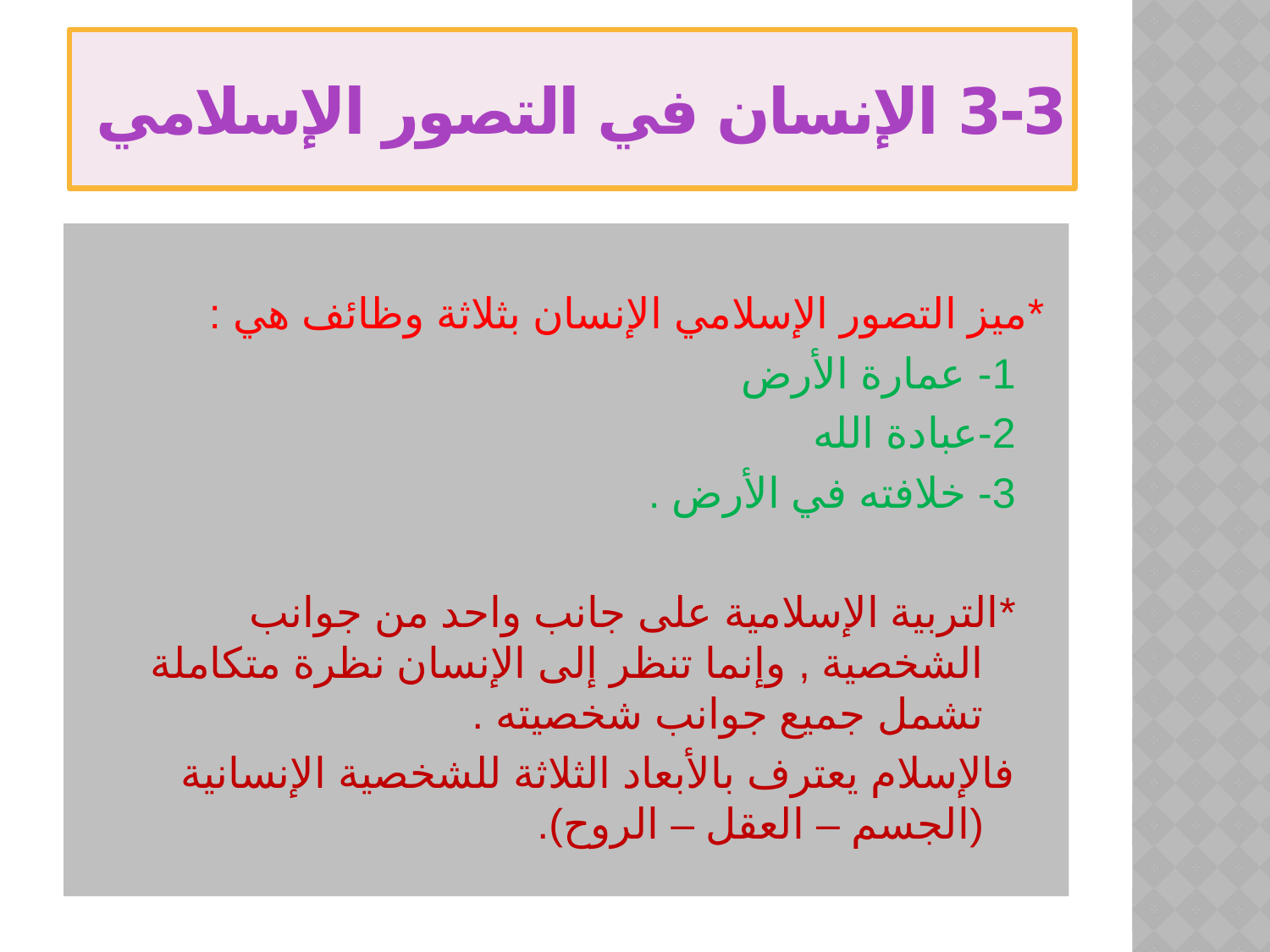

# 3-3 الإنسان في التصور الإسلامي

 *ميز التصور الإسلامي الإنسان بثلاثة وظائف هي :
1- عمارة الأرض
2-عبادة الله
3- خلافته في الأرض .

*التربية الإسلامية على جانب واحد من جوانب الشخصية , وإنما تنظر إلى الإنسان نظرة متكاملة تشمل جميع جوانب شخصيته .
فالإسلام يعترف بالأبعاد الثلاثة للشخصية الإنسانية (الجسم – العقل – الروح).